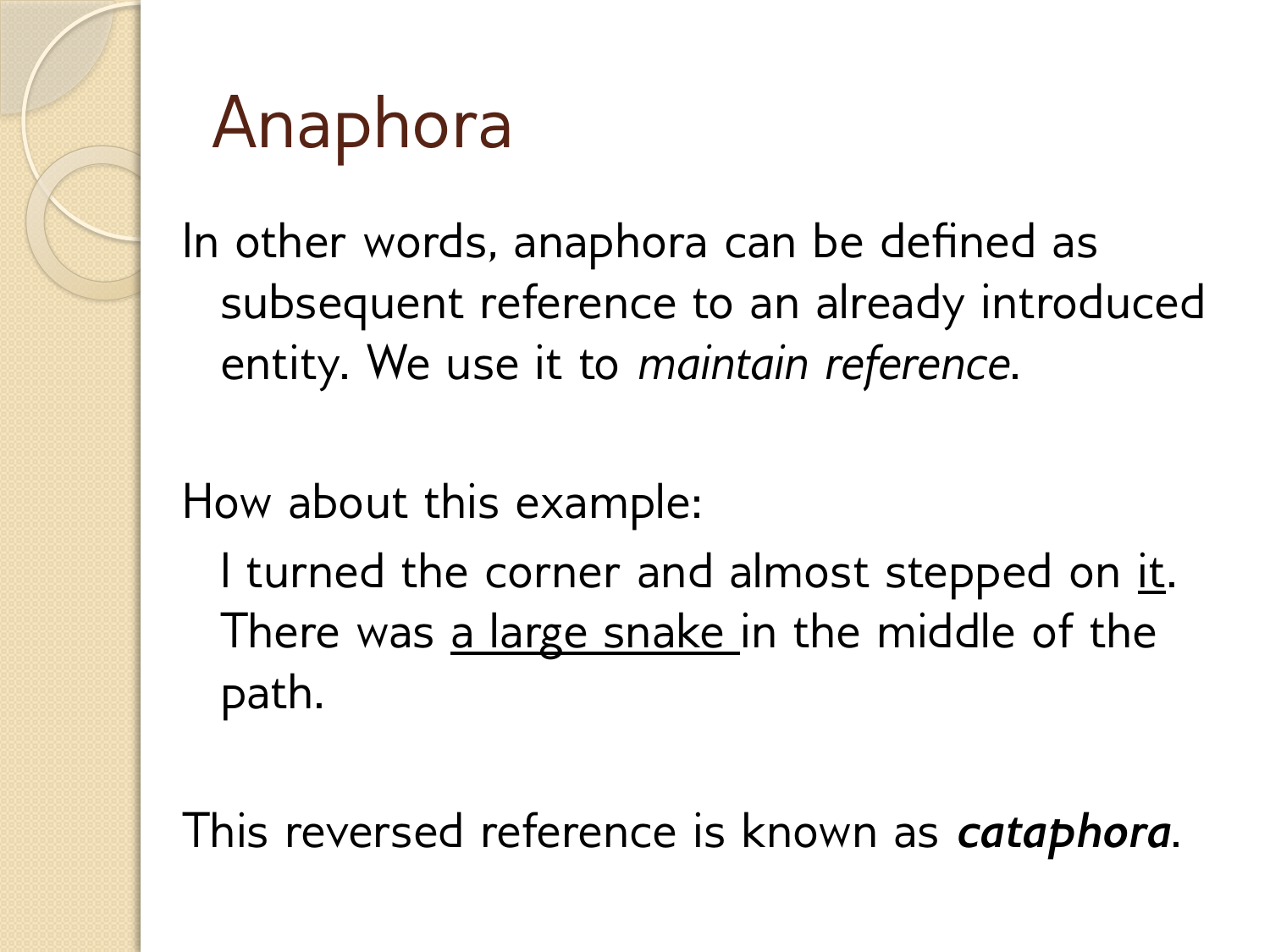

# Anaphora
In other words, anaphora can be defined as subsequent reference to an already introduced entity. We use it to maintain reference.

How about this example:
	I turned the corner and almost stepped on it. There was a large snake in the middle of the path.

This reversed reference is known as cataphora.